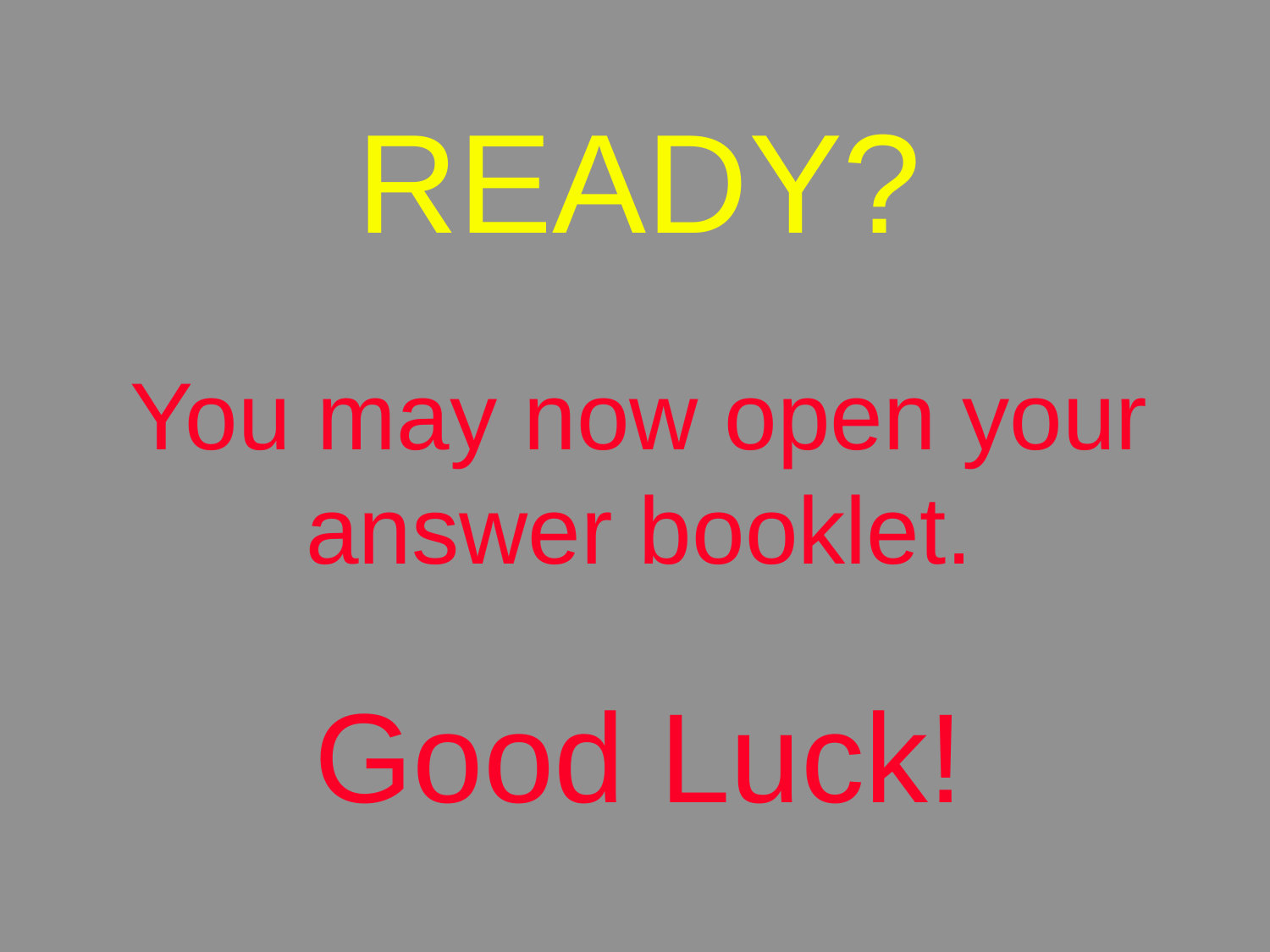

# READY? You may now open your answer booklet. Good Luck!